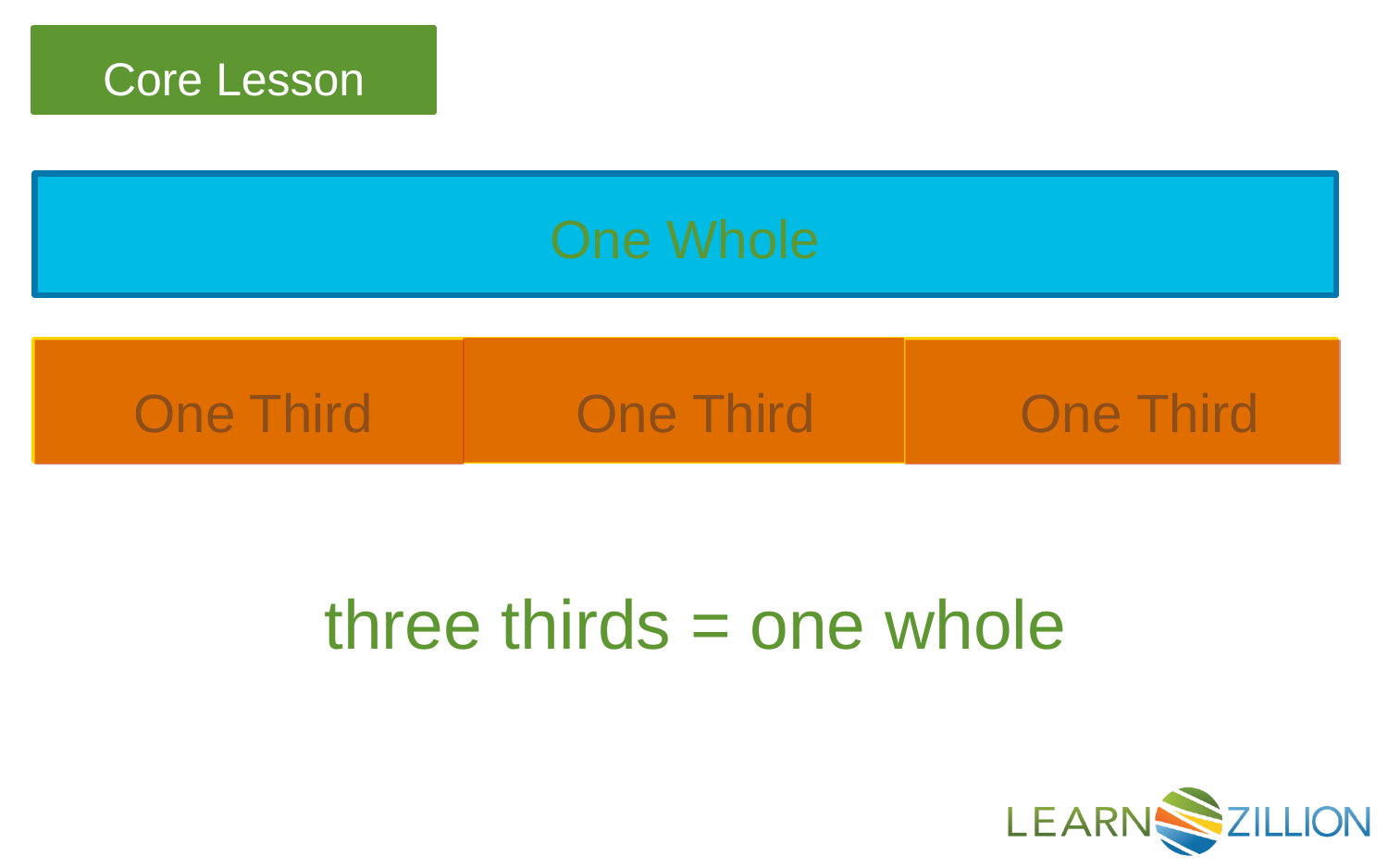

One Whole

One Third
One Third
One Third
three thirds = one whole